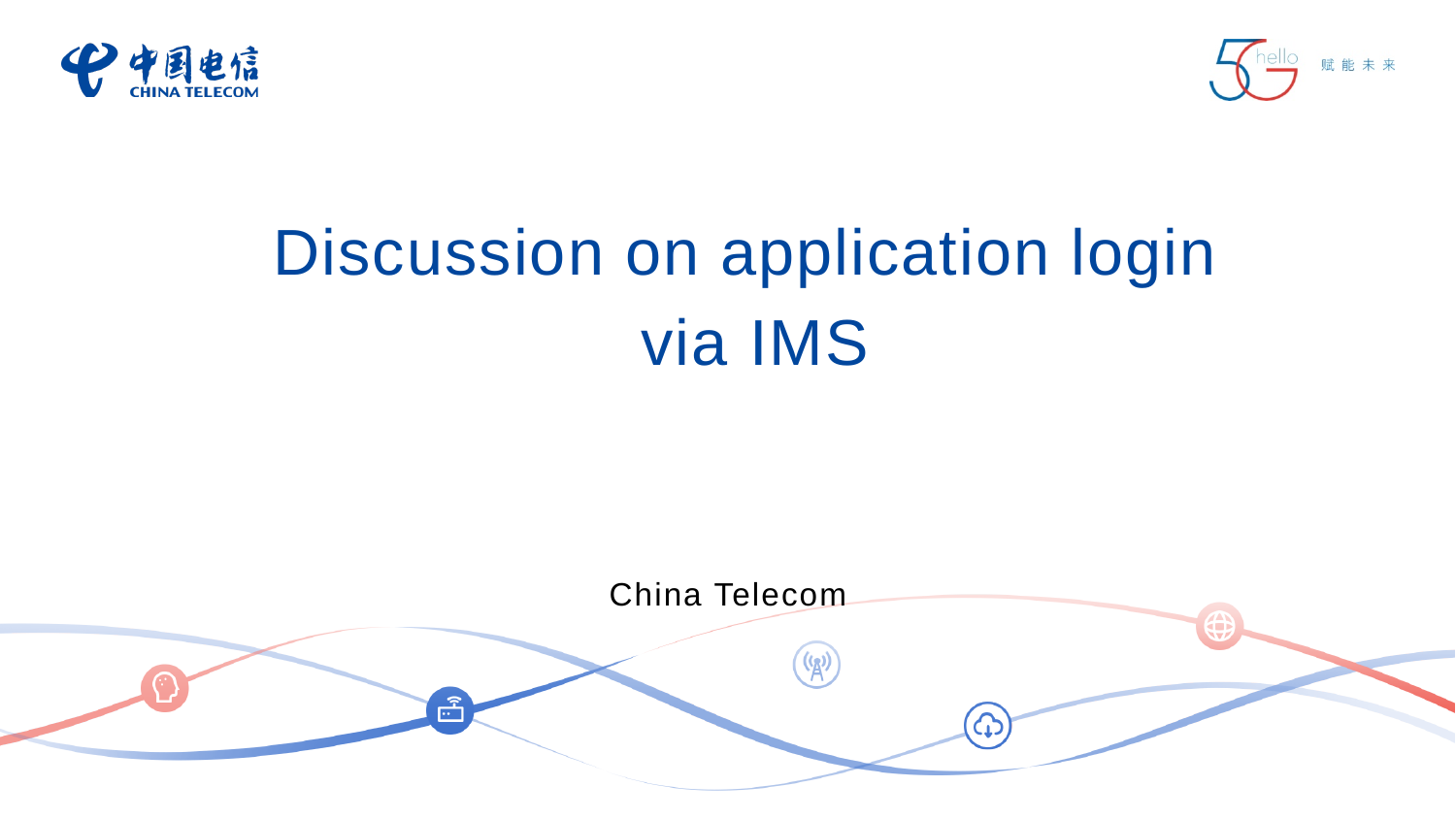

Discussion on application login
via IMS
China Telecom